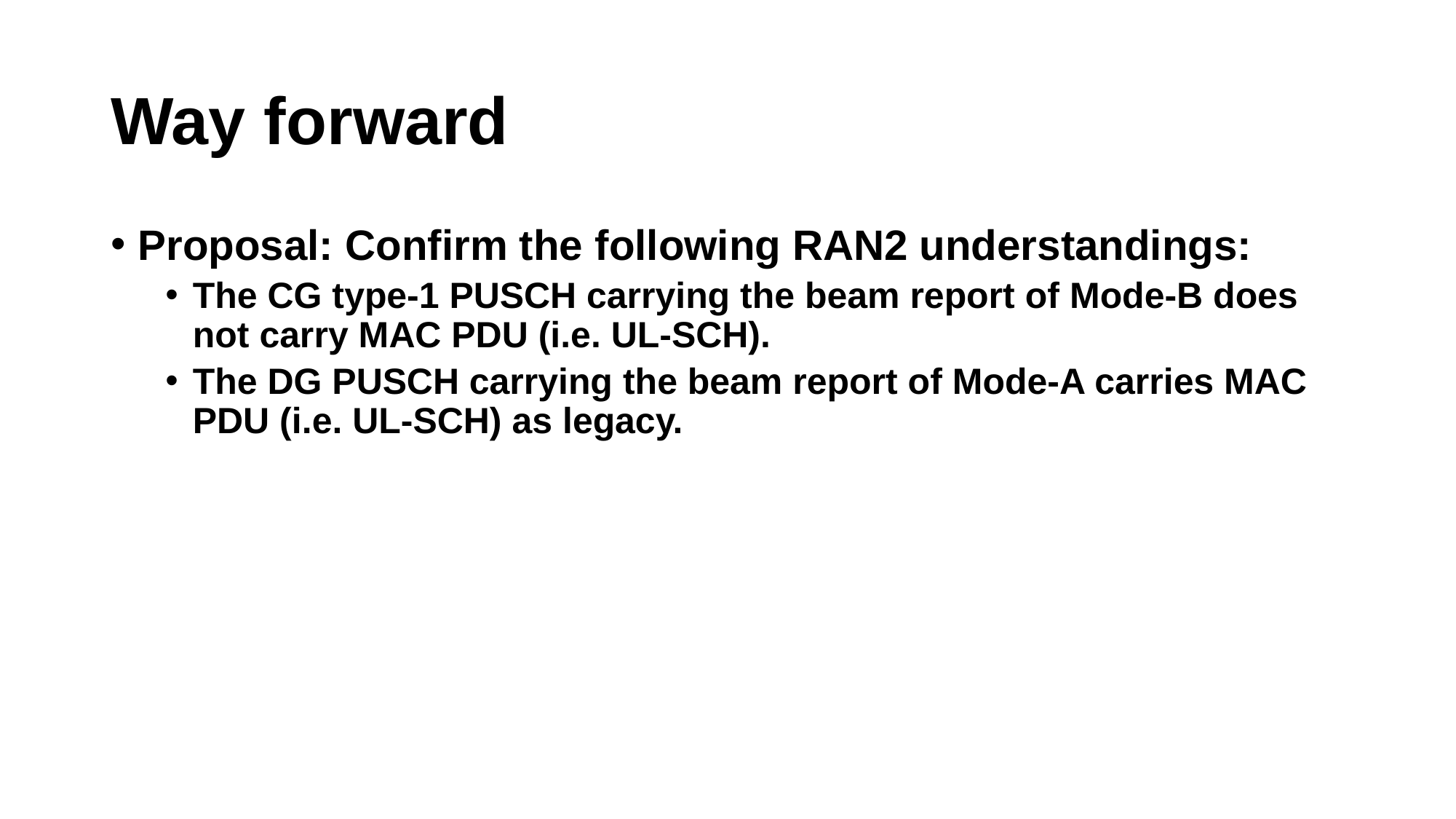

# Way forward
Proposal: Confirm the following RAN2 understandings:
The CG type-1 PUSCH carrying the beam report of Mode-B does not carry MAC PDU (i.e. UL-SCH).
The DG PUSCH carrying the beam report of Mode-A carries MAC PDU (i.e. UL-SCH) as legacy.